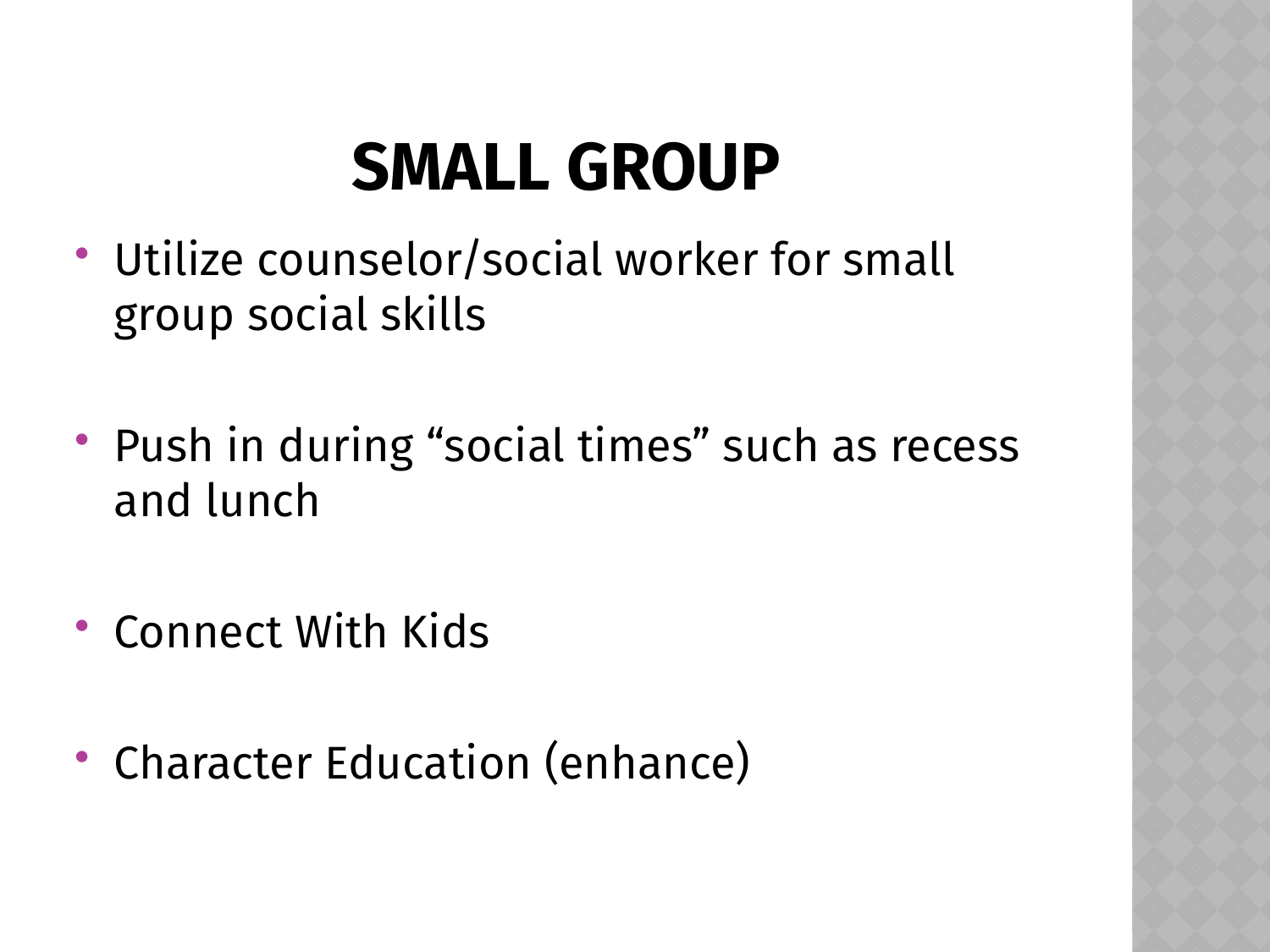

# SMALL GROUP
Utilize counselor/social worker for small group social skills

Push in during “social times” such as recess and lunch

Connect With Kids

Character Education (enhance)